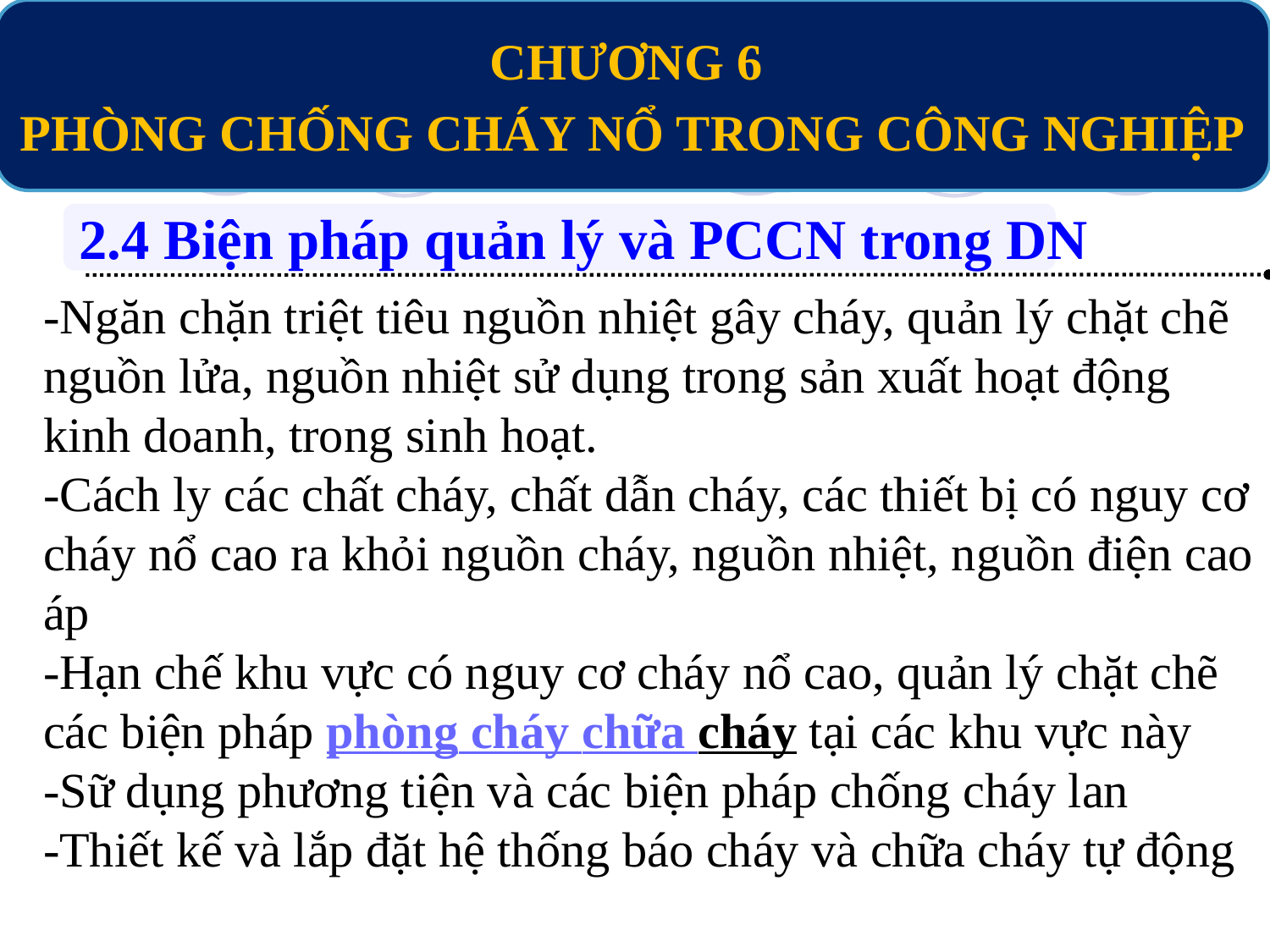

CHƯƠNG 6
PHÒNG CHỐNG CHÁY NỔ TRONG CÔNG NGHIỆP

2.4 Biện pháp quản lý và PCCN trong DN

-Ngăn chặn triệt tiêu nguồn nhiệt gây cháy, quản lý chặt chẽ nguồn lửa, nguồn nhiệt sử dụng trong sản xuất hoạt động kinh doanh, trong sinh hoạt.
-Cách ly các chất cháy, chất dẫn cháy, các thiết bị có nguy cơ cháy nổ cao ra khỏi nguồn cháy, nguồn nhiệt, nguồn điện cao áp
-Hạn chế khu vực có nguy cơ cháy nổ cao, quản lý chặt chẽ các biện pháp phòng cháy chữa cháy tại các khu vực này
-Sữ dụng phương tiện và các biện pháp chống cháy lan
-Thiết kế và lắp đặt hệ thống báo cháy và chữa cháy tự động